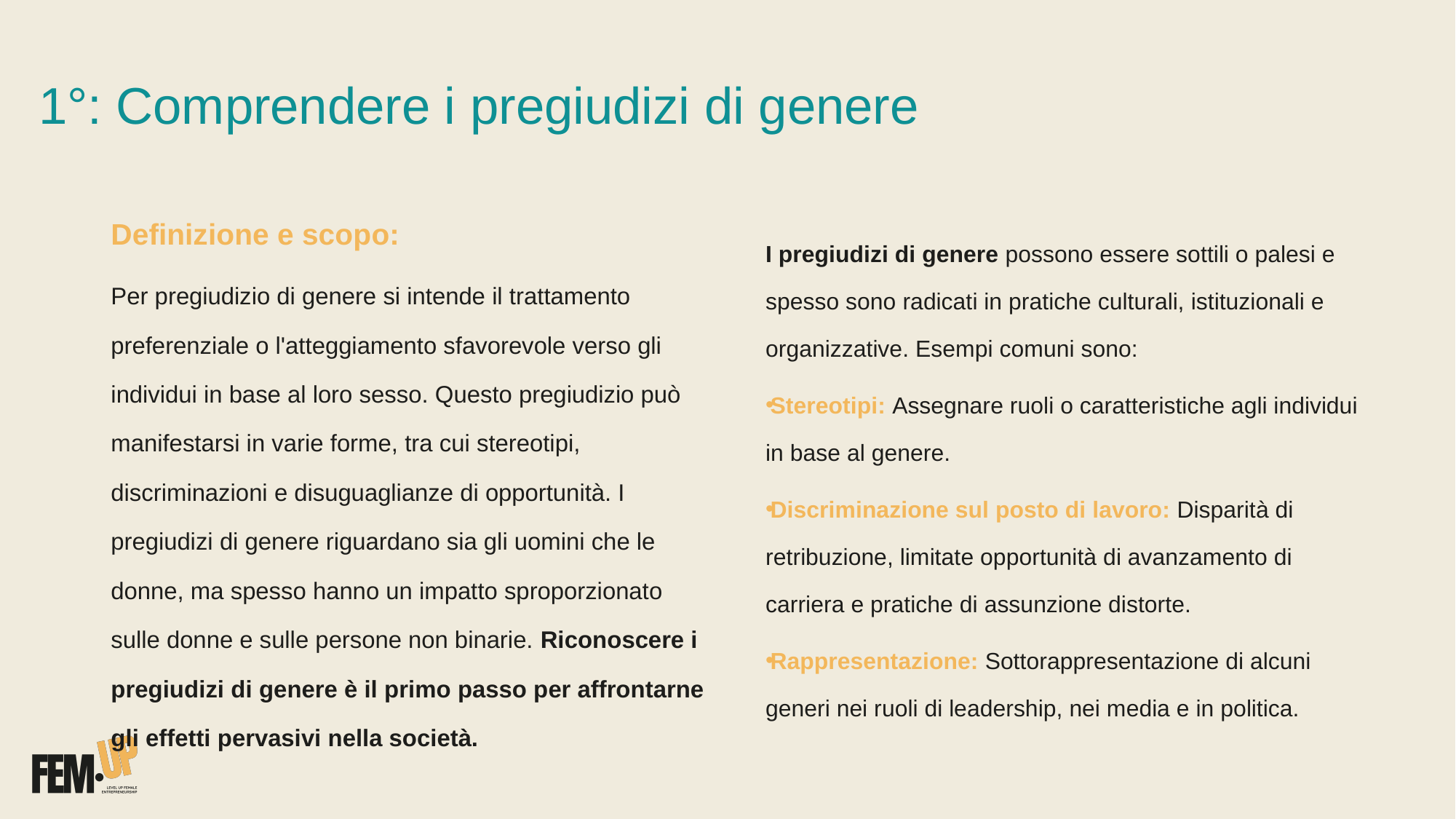

# 1°: Comprendere i pregiudizi di genere
Definizione e scopo:
Per pregiudizio di genere si intende il trattamento preferenziale o l'atteggiamento sfavorevole verso gli individui in base al loro sesso. Questo pregiudizio può manifestarsi in varie forme, tra cui stereotipi, discriminazioni e disuguaglianze di opportunità. I pregiudizi di genere riguardano sia gli uomini che le donne, ma spesso hanno un impatto sproporzionato sulle donne e sulle persone non binarie. Riconoscere i pregiudizi di genere è il primo passo per affrontarne gli effetti pervasivi nella società.

I pregiudizi di genere possono essere sottili o palesi e spesso sono radicati in pratiche culturali, istituzionali e organizzative. Esempi comuni sono:
Stereotipi: Assegnare ruoli o caratteristiche agli individui in base al genere.
Discriminazione sul posto di lavoro: Disparità di retribuzione, limitate opportunità di avanzamento di carriera e pratiche di assunzione distorte.
Rappresentazione: Sottorappresentazione di alcuni generi nei ruoli di leadership, nei media e in politica.